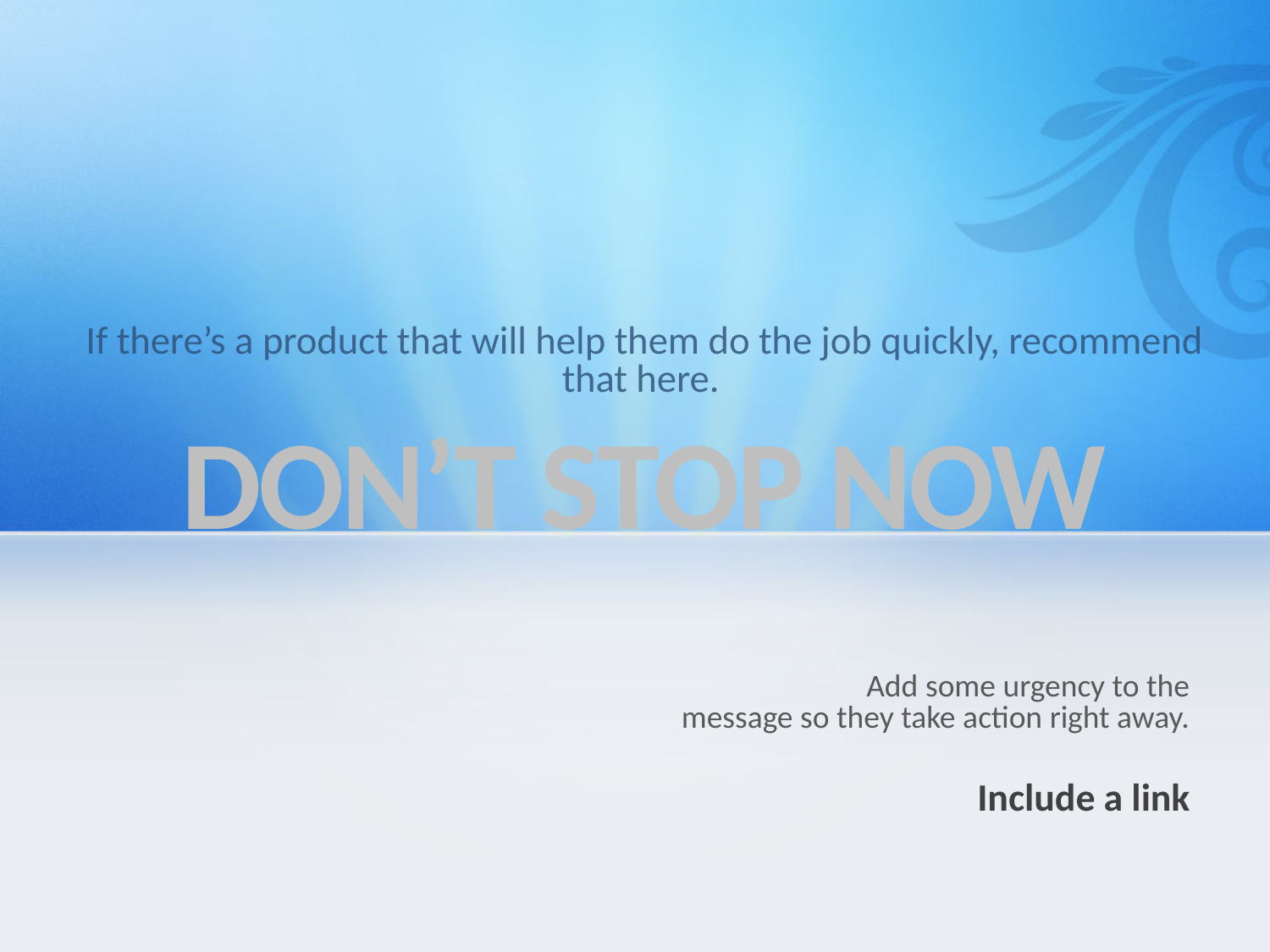

If there’s a product that will help them do the job quickly, recommend that here.
# DON’T STOP NOW
					Add some urgency to the message so they take action right away.

Include a link